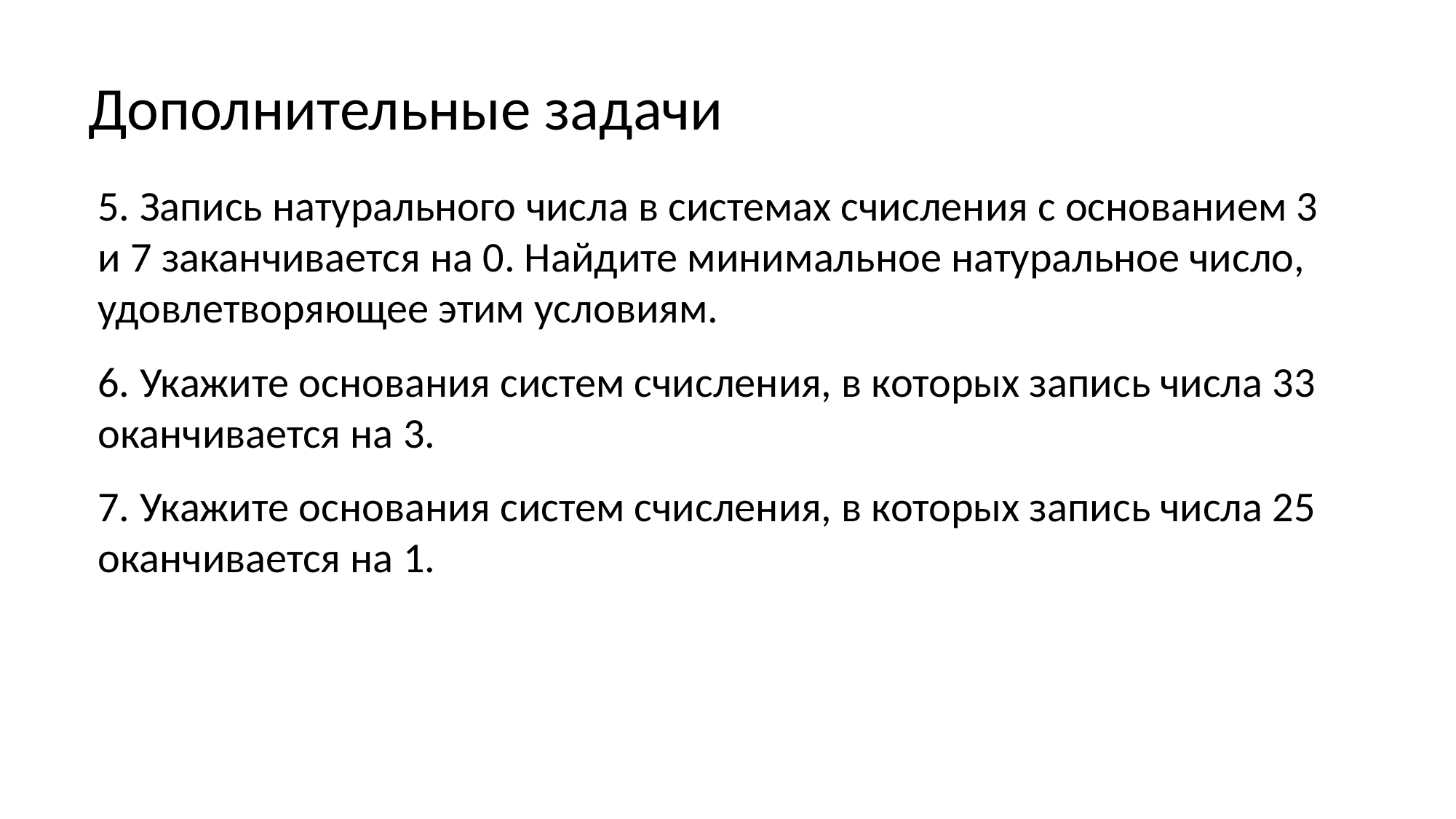

# Дополнительные задачи
5. Запись натурального числа в системах счисления с основанием 3 и 7 заканчивается на 0. Найдите минимальное натуральное число, удовлетворяющее этим условиям.
6. Укажите основания систем счисления, в которых запись числа 33 оканчивается на 3.
7. Укажите основания систем счисления, в которых запись числа 25 оканчивается на 1.